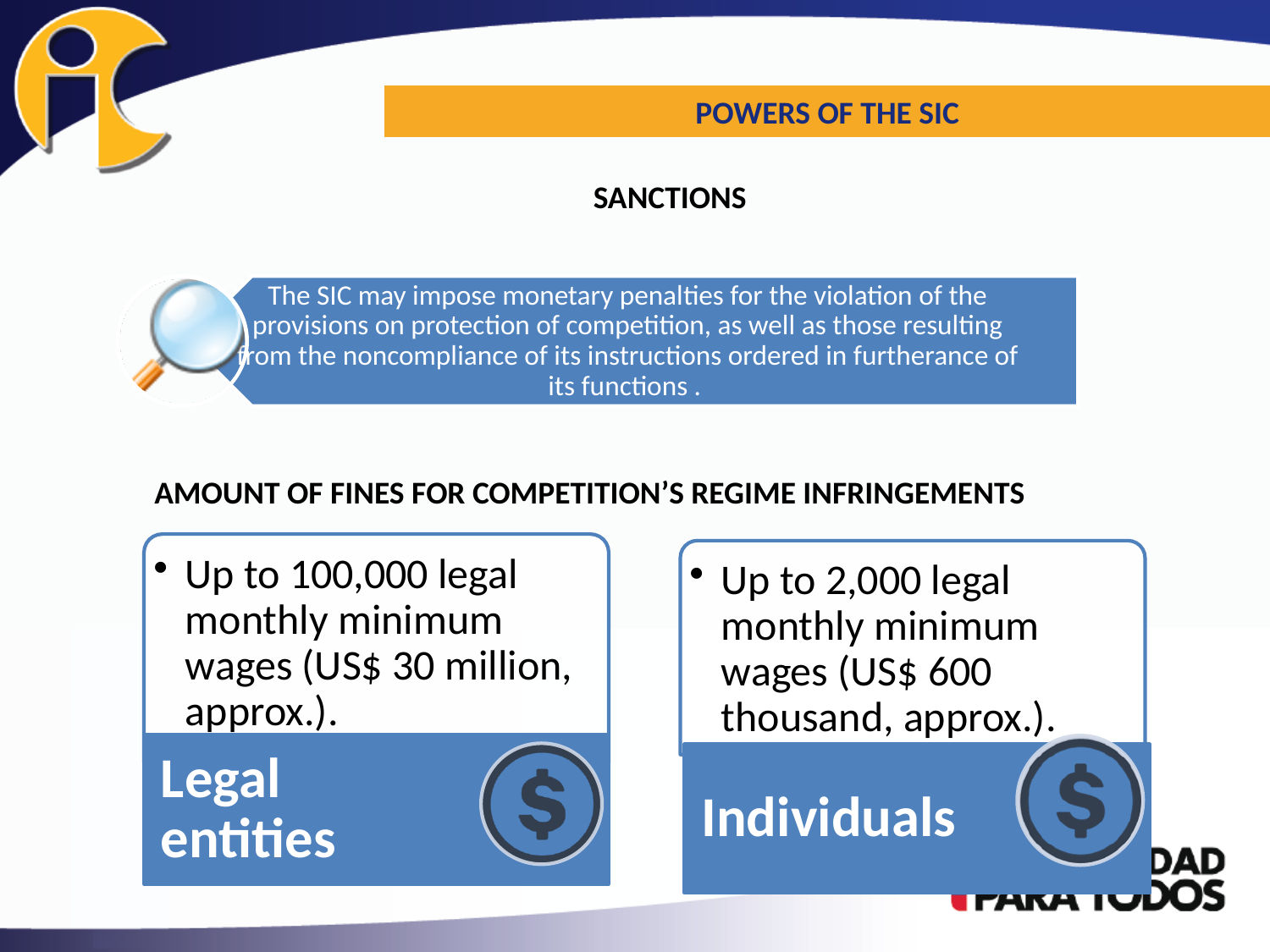

POWERS OF THE SIC
SANCTIONS
The SIC may impose monetary penalties for the violation of the provisions on protection of competition, as well as those resulting from the noncompliance of its instructions ordered in furtherance of its functions .
AMOUNT OF FINES FOR COMPETITION’S REGIME INFRINGEMENTS
Up to 100,000 legal monthly minimum wages (US$ 30 million, approx.).
Legal entities
Up to 2,000 legal monthly minimum wages (US$ 600 thousand, approx.).
Individuals